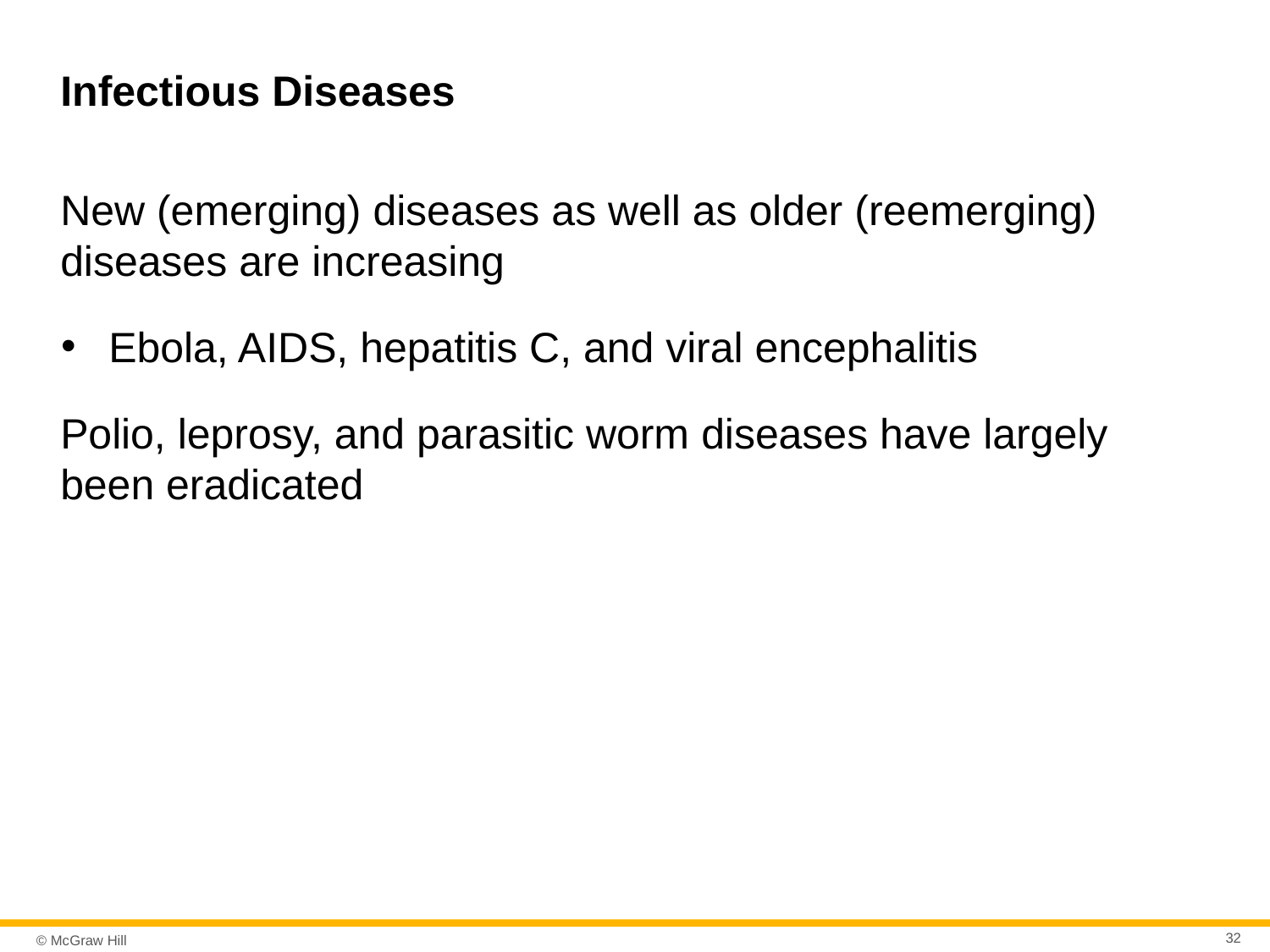

# Infectious Diseases
New (emerging) diseases as well as older (reemerging) diseases are increasing
Ebola, AIDS, hepatitis C, and viral encephalitis
Polio, leprosy, and parasitic worm diseases have largely been eradicated